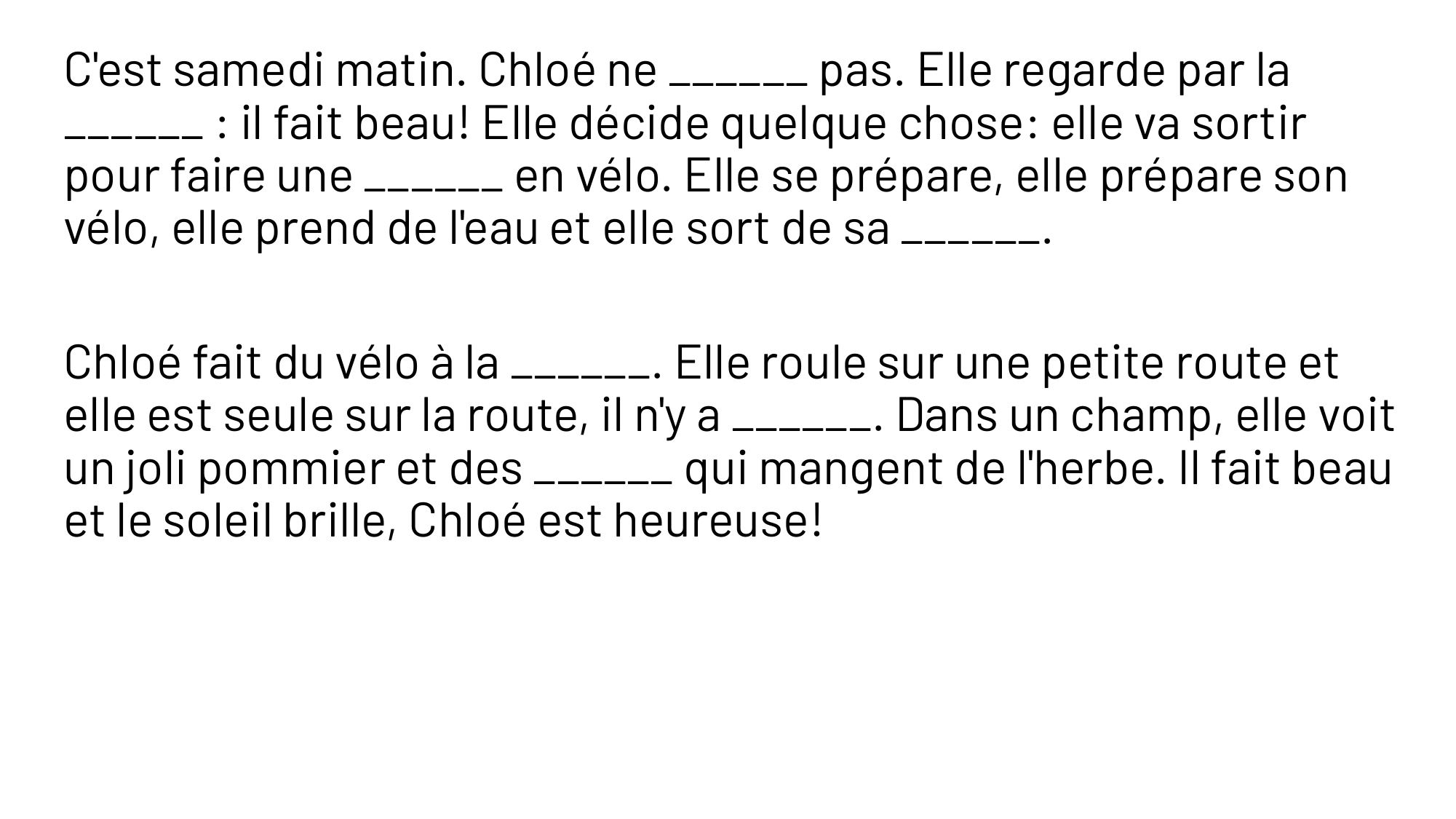

C'est samedi matin. Chloé ne ______ pas. Elle regarde par la ______ : il fait beau! Elle décide quelque chose: elle va sortir pour faire une ______ en vélo. Elle se prépare, elle prépare son vélo, elle prend de l'eau et elle sort de sa ______.

Chloé fait du vélo à la ______. Elle roule sur une petite route et elle est seule sur la route, il n'y a ______. Dans un champ, elle voit un joli pommier et des ______ qui mangent de l'herbe. Il fait beau et le soleil brille, Chloé est heureuse!